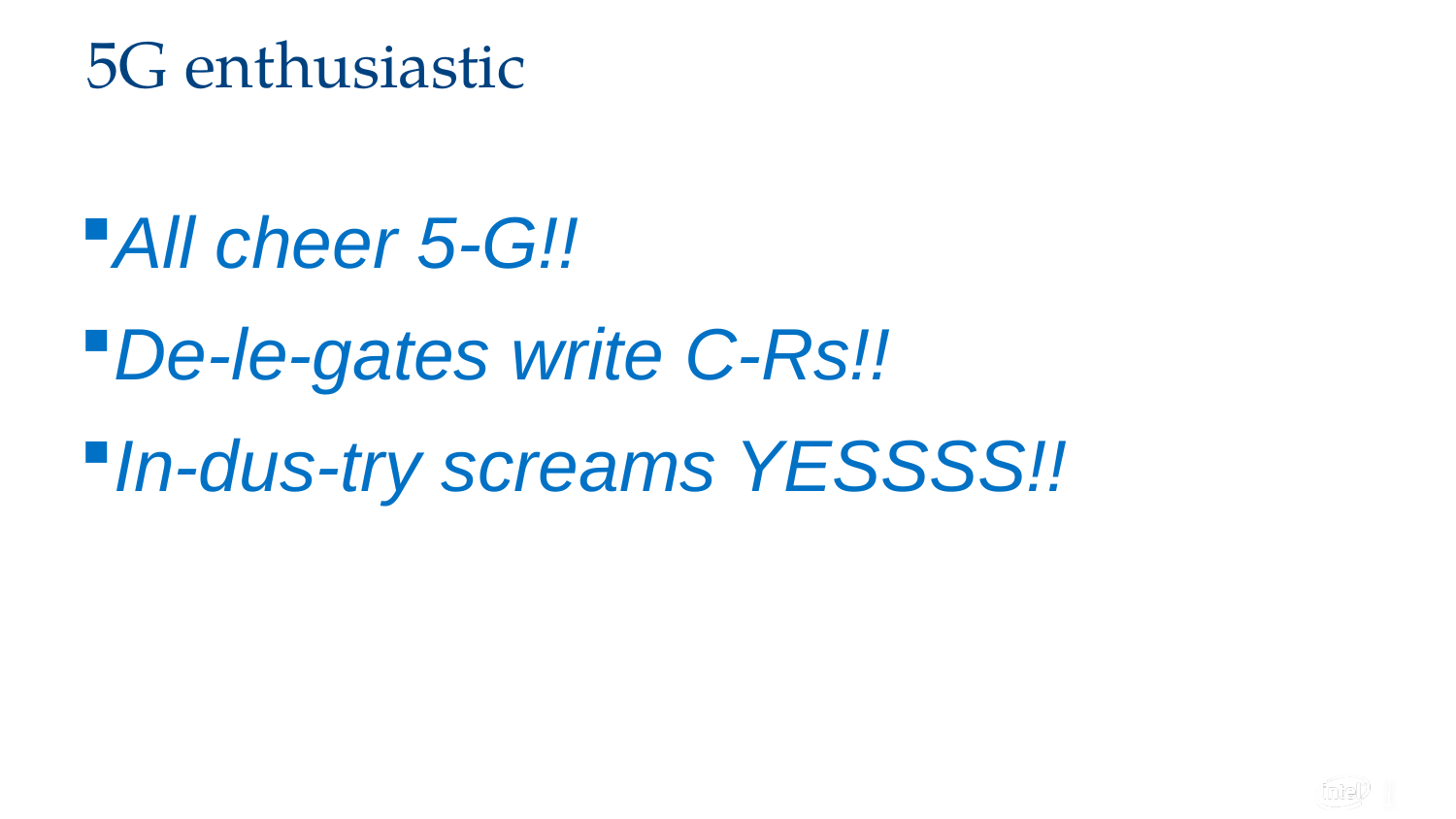

# 5G enthusiastic
All cheer 5-G!!
De-le-gates write C-Rs!!
In-dus-try screams YESSSS!!
16